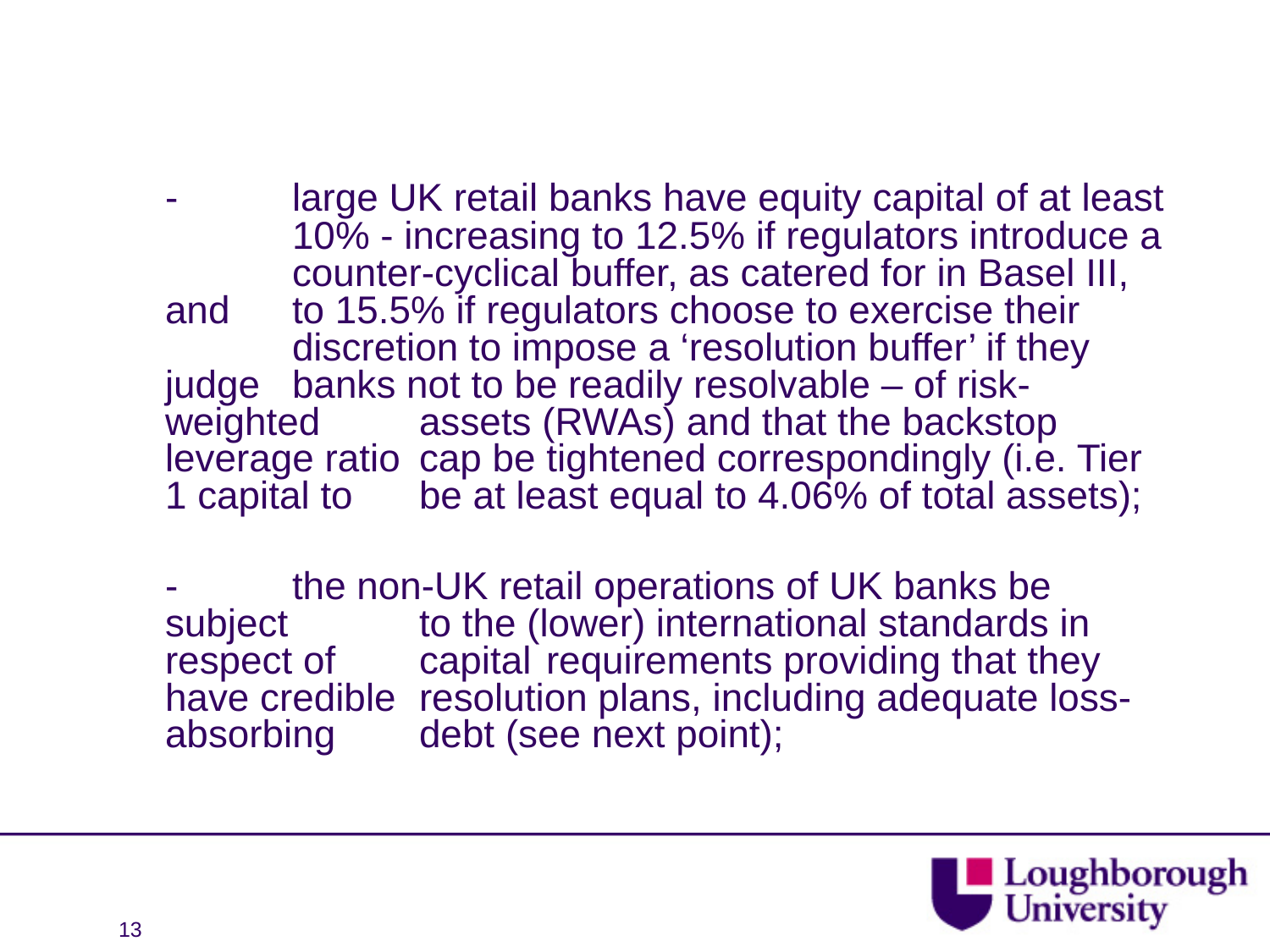

- 	large UK retail banks have equity capital of at least 	10% - increasing to 12.5% if regulators introduce a 	counter-cyclical buffer, as catered for in Basel III, and 	to 15.5% if regulators choose to exercise their 	discretion to impose a ‘resolution buffer’ if they judge 	banks not to be readily resolvable – of risk-weighted 	assets (RWAs) and that the backstop leverage ratio 	cap be tightened correspondingly (i.e. Tier 1 capital to 	be at least equal to 4.06% of total assets);

	-	the non-UK retail operations of UK banks be subject 	to the (lower) international standards in respect of 	capital 	requirements providing that they have credible 	resolution plans, including adequate loss-absorbing 	debt (see next point);
13